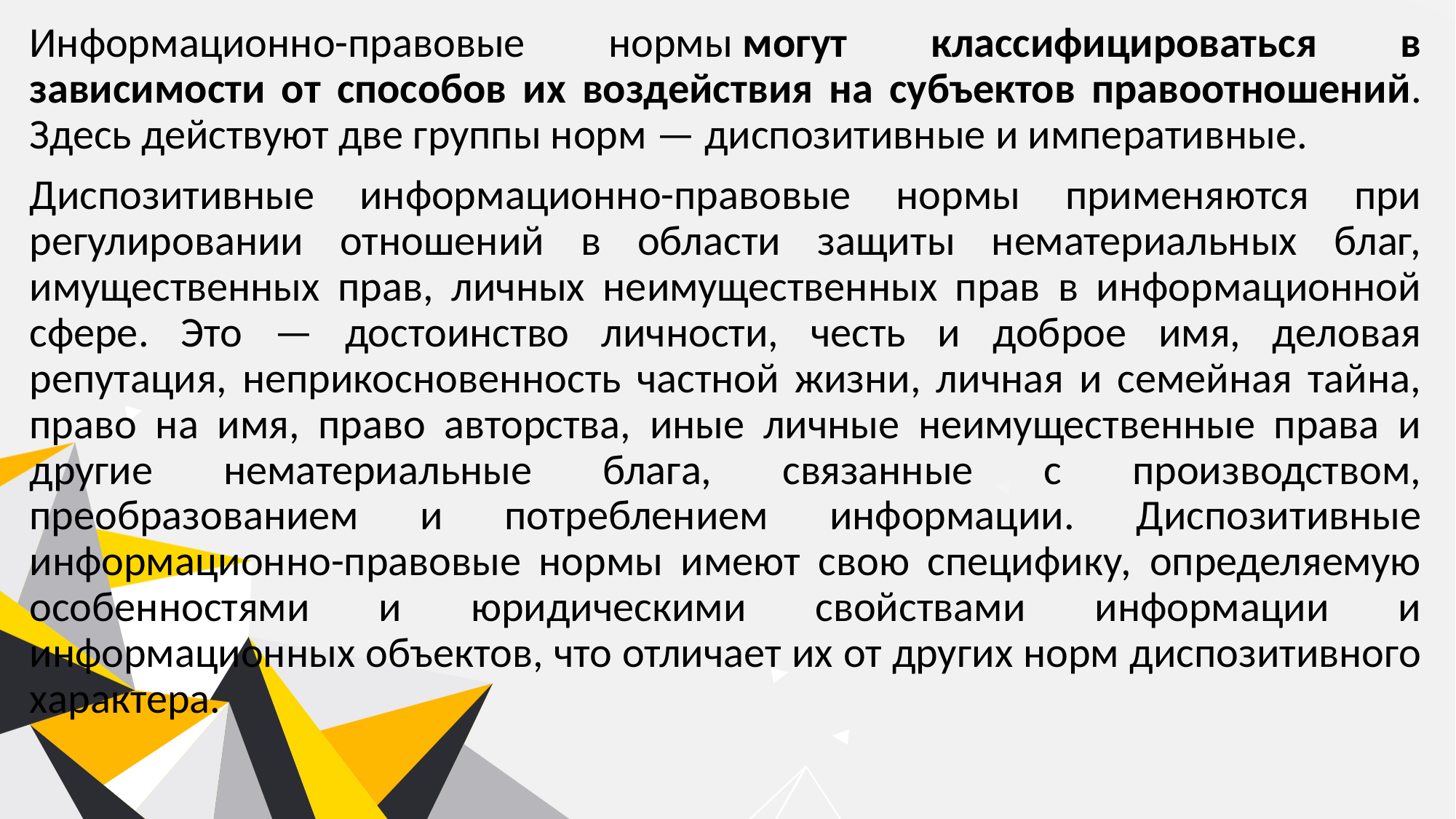

Информационно-правовые нормы могут классифицироваться в зависимости от способов их воздействия на субъектов правоотношений. Здесь действуют две группы норм — диспозитивные и императивные.
Диспозитивные информационно-правовые нормы применяются при регулировании отношений в области защиты нематериальных благ, имущественных прав, личных неимущественных прав в информационной сфере. Это — достоинство личности, честь и доброе имя, деловая репутация, неприкосновенность частной жизни, личная и семейная тайна, право на имя, право авторства, иные личные неимущественные права и другие нематериальные блага, связанные с производством, преобразованием и потреблением информации. Диспозитивные информационно-правовые нормы имеют свою специфику, определяемую особенностями и юридическими свойствами информации и информационных объектов, что отличает их от других норм диспозитивного характера.